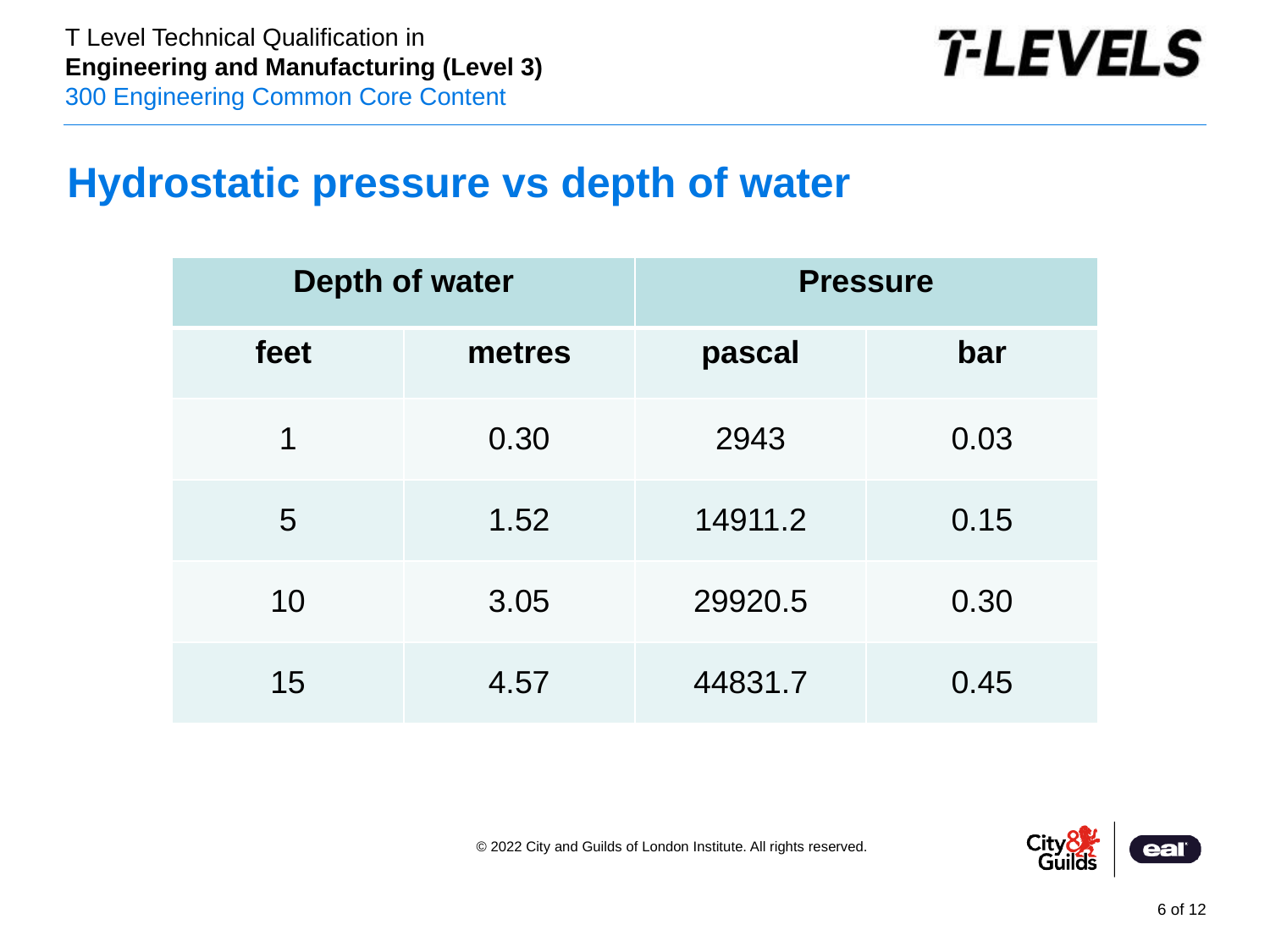

Hydrostatic pressure vs depth of water
| Depth of water |  | Pressure |  |
| --- | --- | --- | --- |
| feet | metres | pascal | bar |
| 1 | 0.30 | 2943 | 0.03 |
| 5 | 1.52 | 14911.2 | 0.15 |
| 10 | 3.05 | 29920.5 | 0.30 |
| 15 | 4.57 | 44831.7 | 0.45 |